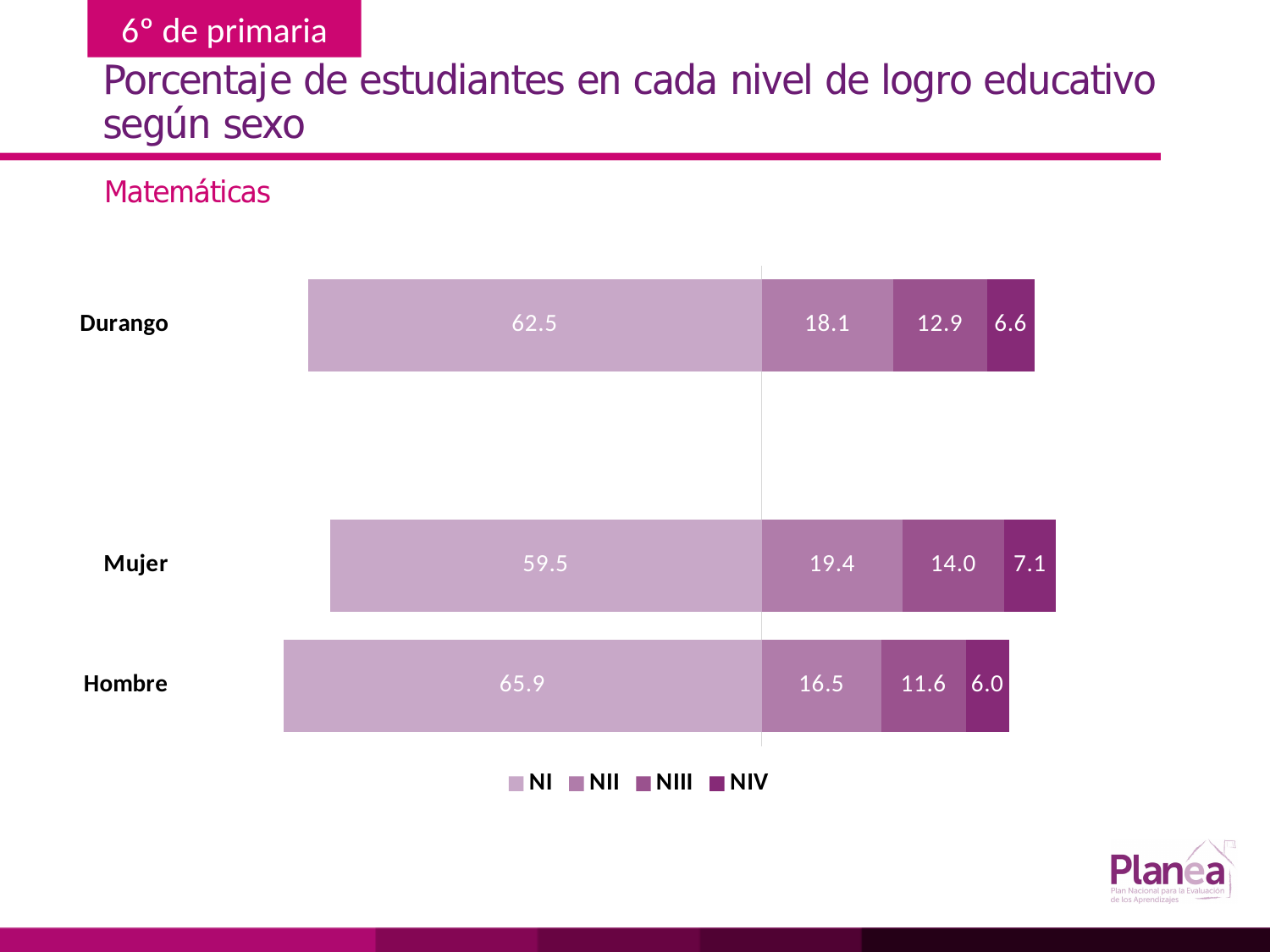

# Porcentaje de estudiantes en cada nivel de logro educativo según sexo

Matemáticas

### Chart

| Category |  |  |  |  |
|---|---|---|---|---|
| Hombre | -65.9 | 16.5 | 11.6 | 6.0 |
| Mujer | -59.5 | 19.4 | 14.0 | 7.1 |
|  | None | None | None | None |
| Durango | -62.5 | 18.1 | 12.9 | 6.6 |